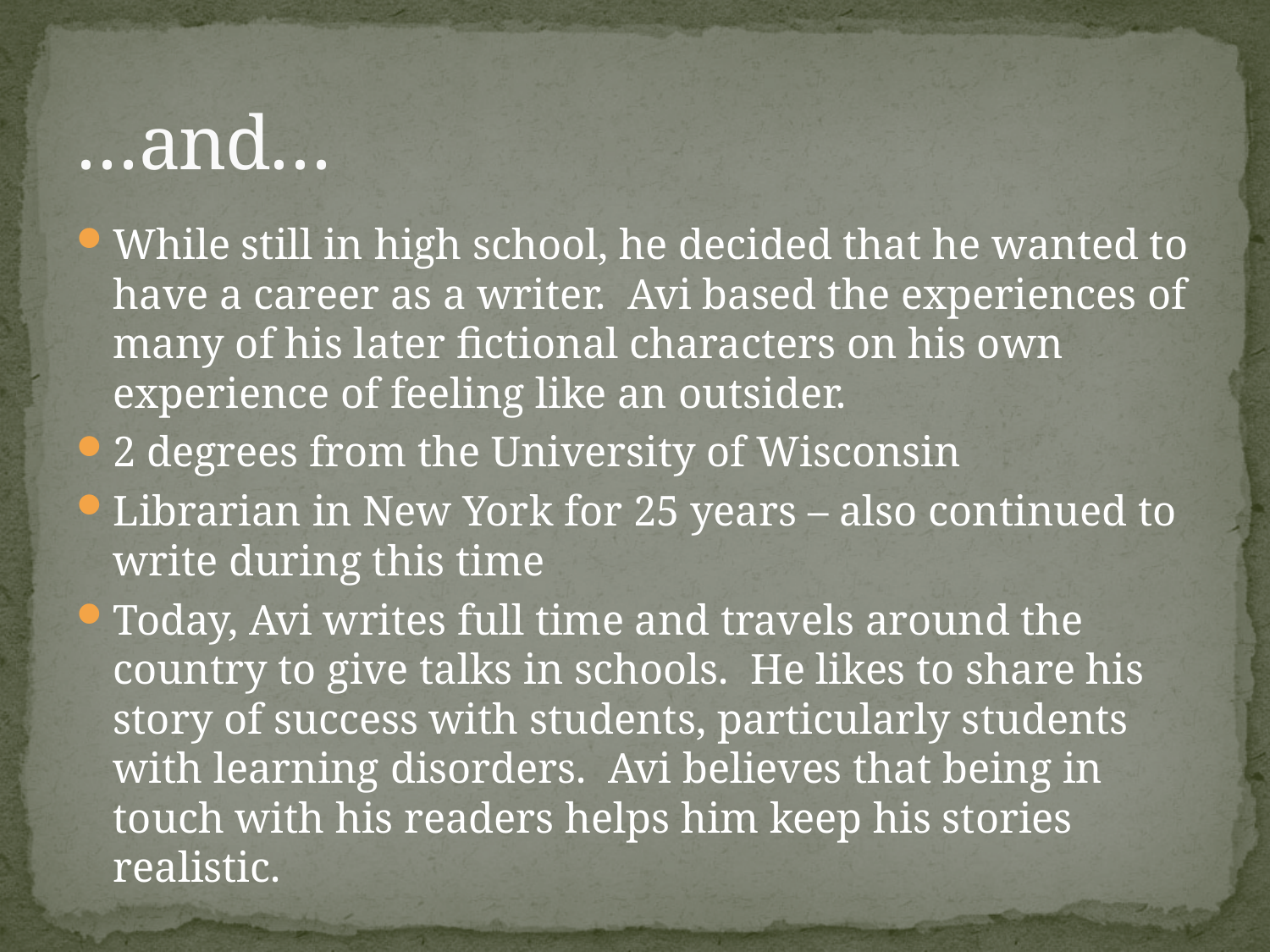

# …and…
While still in high school, he decided that he wanted to have a career as a writer.  Avi based the experiences of many of his later fictional characters on his own experience of feeling like an outsider.
2 degrees from the University of Wisconsin
Librarian in New York for 25 years – also continued to write during this time
Today, Avi writes full time and travels around the country to give talks in schools.  He likes to share his story of success with students, particularly students with learning disorders.  Avi believes that being in touch with his readers helps him keep his stories realistic.